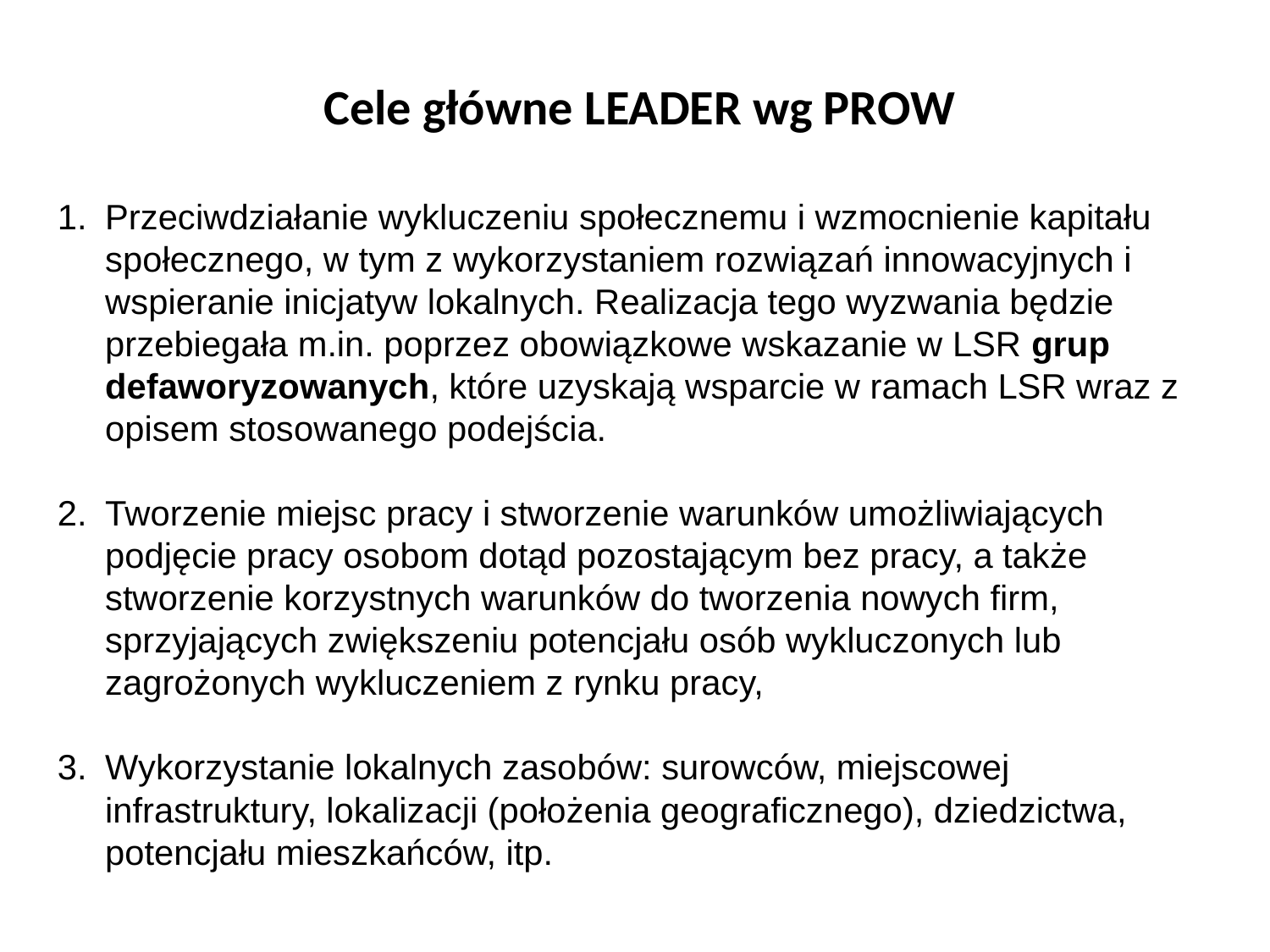

Cele główne LEADER wg PROW

Przeciwdziałanie wykluczeniu społecznemu i wzmocnienie kapitału społecznego, w tym z wykorzystaniem rozwiązań innowacyjnych i wspieranie inicjatyw lokalnych. Realizacja tego wyzwania będzie przebiegała m.in. poprzez obowiązkowe wskazanie w LSR grup defaworyzowanych, które uzyskają wsparcie w ramach LSR wraz z opisem stosowanego podejścia.

Tworzenie miejsc pracy i stworzenie warunków umożliwiających podjęcie pracy osobom dotąd pozostającym bez pracy, a także stworzenie korzystnych warunków do tworzenia nowych firm, sprzyjających zwiększeniu potencjału osób wykluczonych lub zagrożonych wykluczeniem z rynku pracy,

Wykorzystanie lokalnych zasobów: surowców, miejscowej infrastruktury, lokalizacji (położenia geograficznego), dziedzictwa, potencjału mieszkańców, itp.